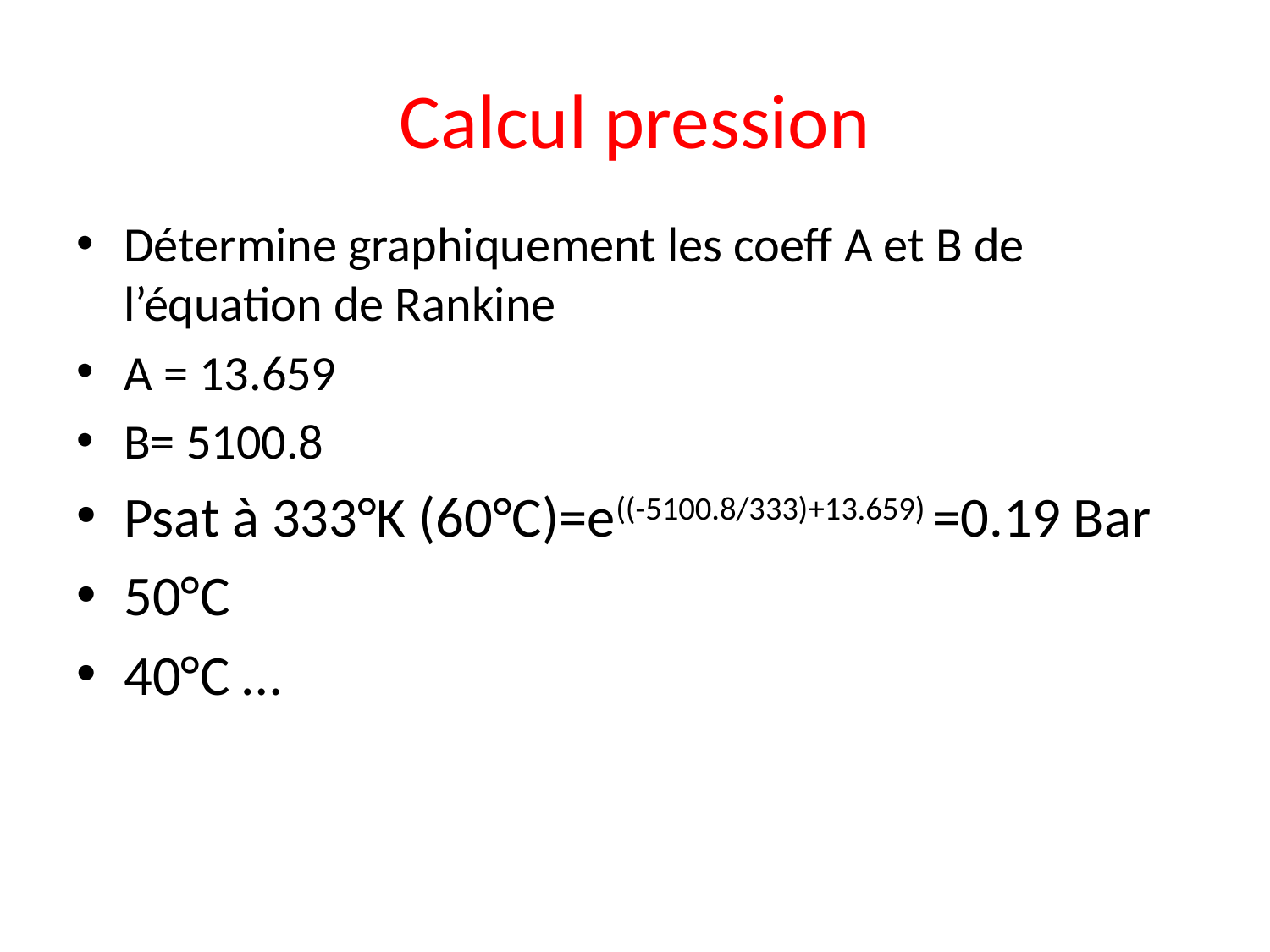

# Calcul pression
Détermine graphiquement les coeff A et B de l’équation de Rankine
A = 13.659
B= 5100.8
Psat à 333°K (60°C)=e((-5100.8/333)+13.659) =0.19 Bar
50°C
40°C …